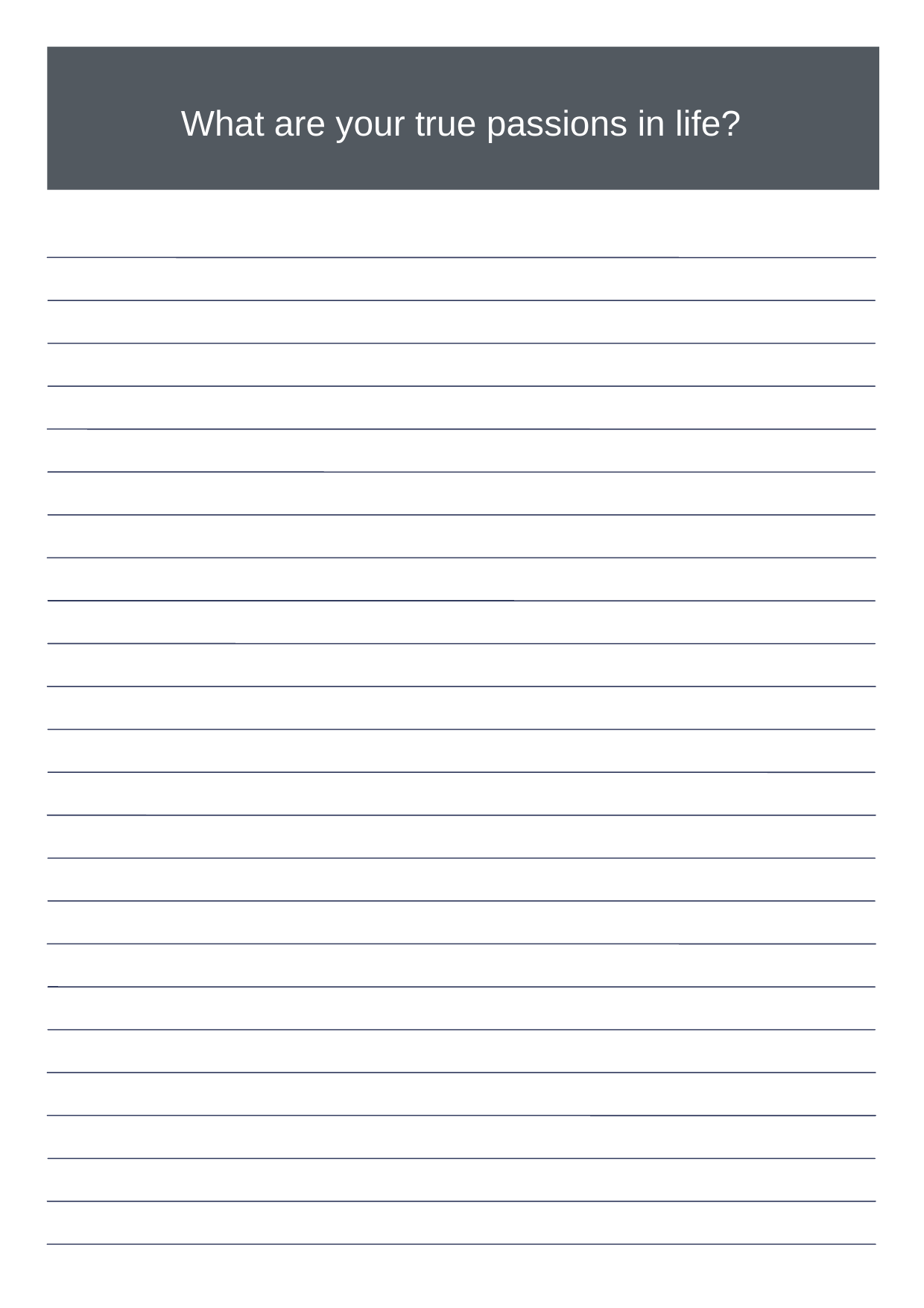

What are your true passions in life?